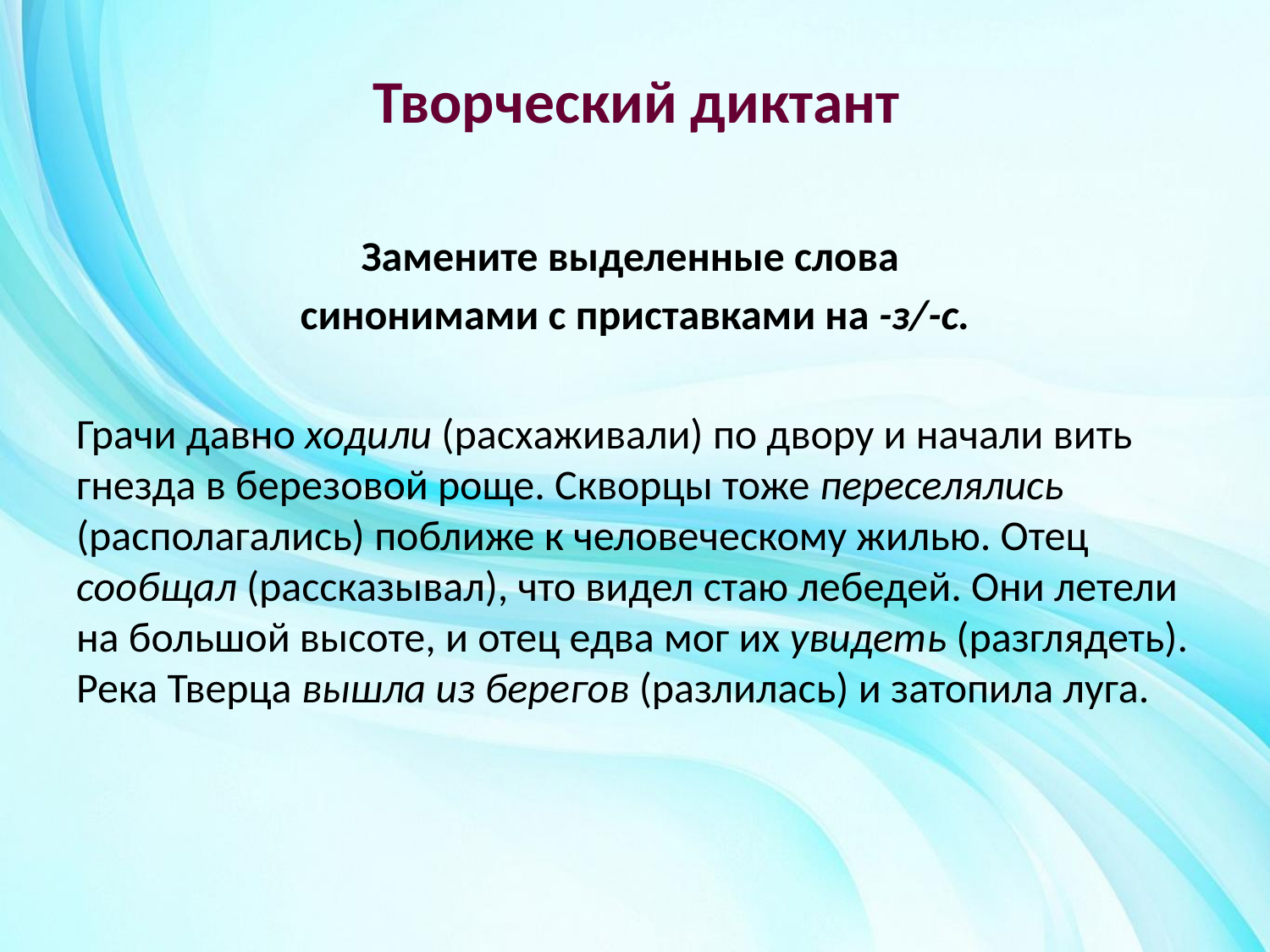

# Творческий диктант
Замените выделенные слова
синонимами с приставками на -з/-с.

Грачи давно ходили (расхаживали) по двору и начали вить гнезда в березовой роще. Скворцы тоже переселялись (располагались) побли­же к человеческому жилью. Отец сообщал (рассказывал), что видел стаю лебедей. Они летели на большой высоте, и отец едва мог их увидеть (разглядеть). Река Тверца вышла из берегов (разлилась) и затопила луга.